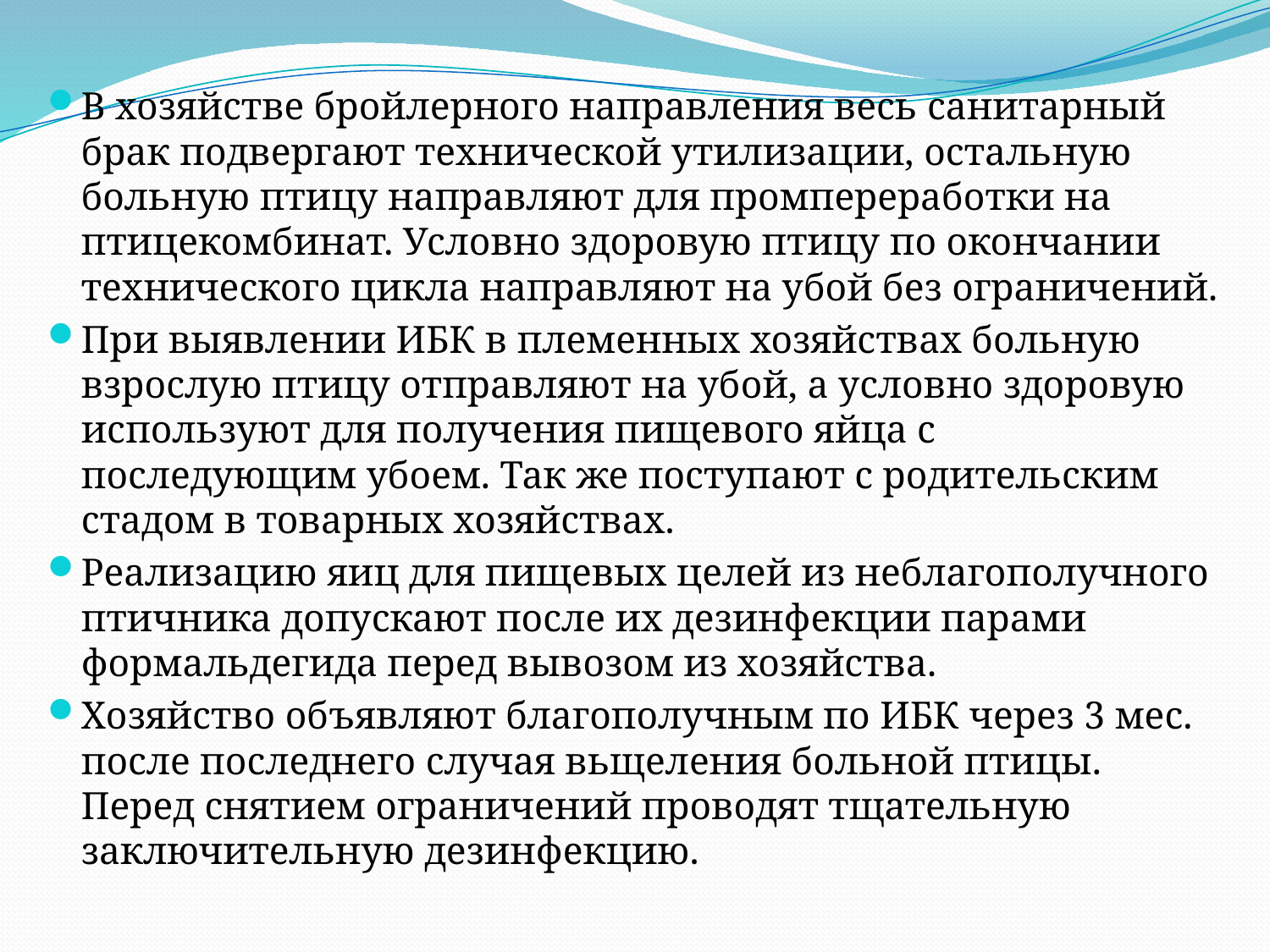

В хозяйстве бройлерного направления весь санитарный брак подвергают технической утилизации, остальную больную птицу направляют для промпереработки на птицекомбинат. Условно здоровую птицу по окончании технического цикла направляют на убой без ограничений.
При выявлении ИБК в племенных хозяйствах больную взрослую птицу отправляют на убой, а условно здоровую используют для получения пищевого яйца с последующим убоем. Так же поступают с родительским стадом в товарных хозяйствах.
Реализацию яиц для пищевых целей из неблагополучного птичника допускают после их дезинфекции парами формальдегида перед вывозом из хозяйства.
Хозяйство объявляют благополучным по ИБК через 3 мес. после последнего случая вьщеления больной птицы. Перед снятием ограничений проводят тщательную заключительную дезинфекцию.